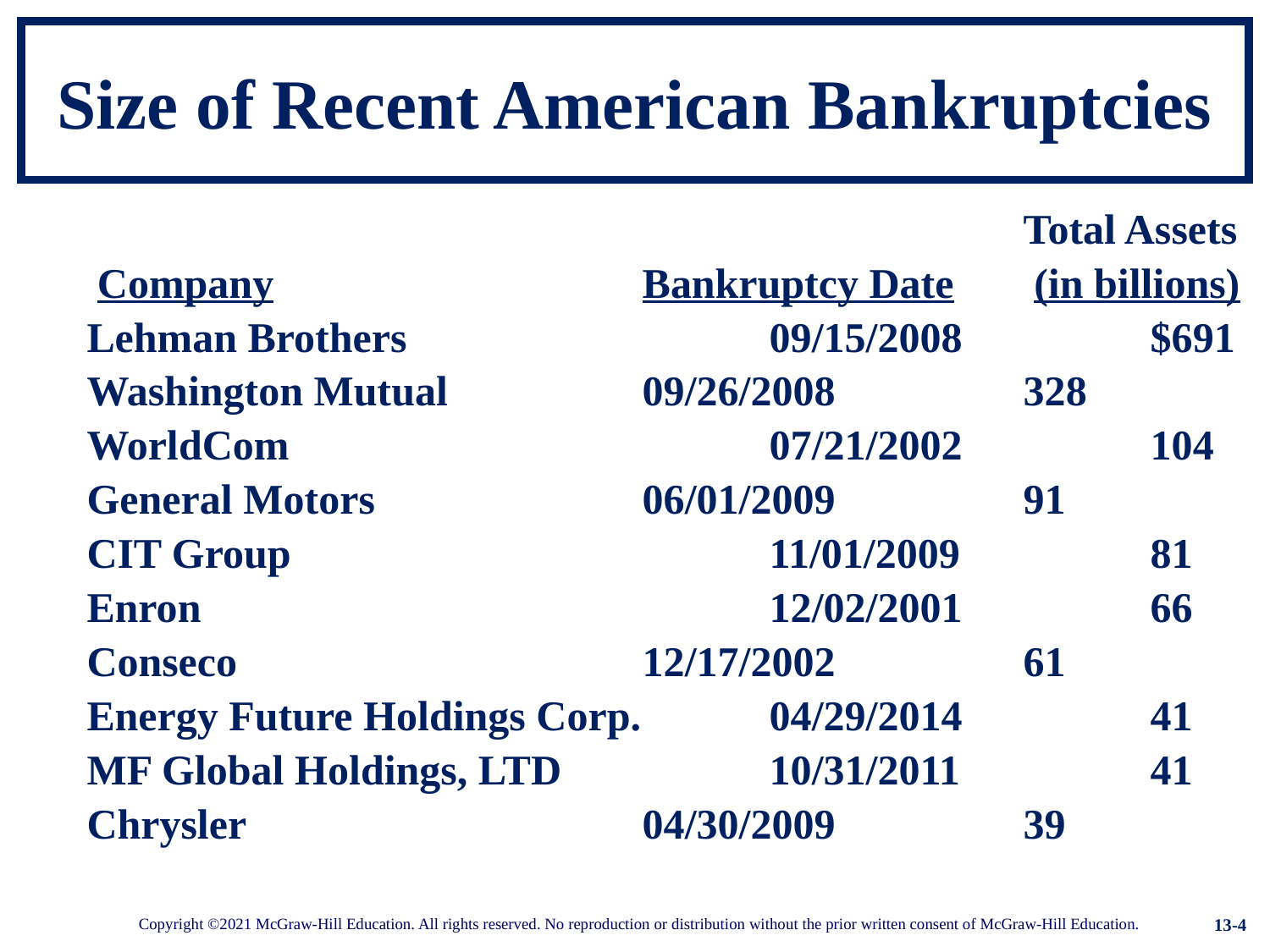

# Size of Recent American Bankruptcies
						        		Total Assets
 Company	    	     	Bankruptcy Date  	 (in billions)
Lehman Brothers   	   		09/15/2008     		$691
Washington Mutual   	   	09/26/2008    		328
WorldCom		  	   	07/21/2002   		104
General Motors	  	   	06/01/2009    	 	91
CIT Group		  	   	11/01/2009	 	81
Enron	    	        	   		12/02/2001   	 	66
Conseco	        	   		12/17/2002   	 	61
Energy Future Holdings Corp. 	04/29/2014     		41
MF Global Holdings, LTD 	   	10/31/2011	 	41
Chrysler		  	   	04/30/2009     		39
13-4
Copyright ©2021 McGraw-Hill Education. All rights reserved. No reproduction or distribution without the prior written consent of McGraw-Hill Education.